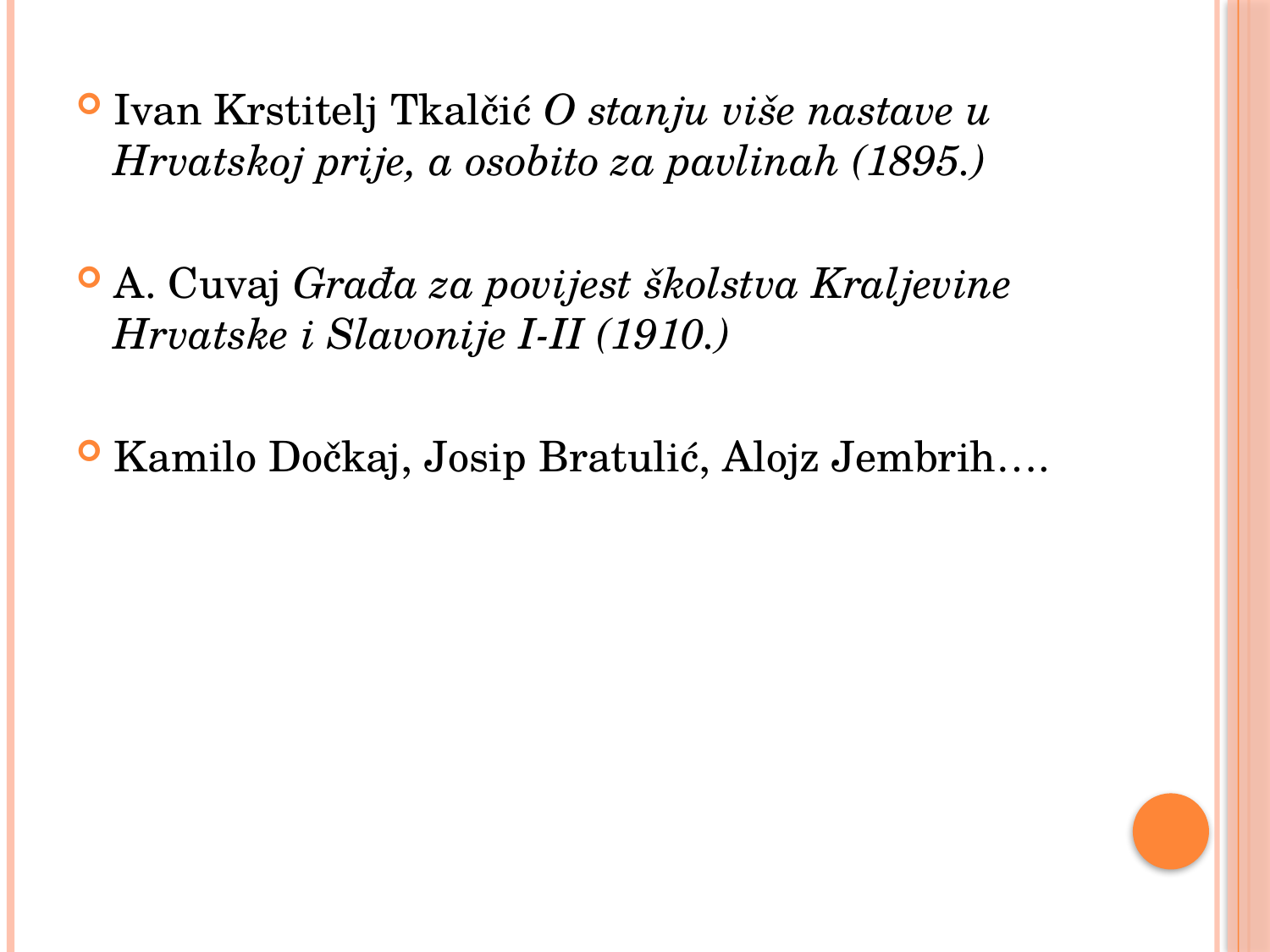

Ivan Krstitelj Tkalčić O stanju više nastave u Hrvatskoj prije, a osobito za pavlinah (1895.)

A. Cuvaj Građa za povijest školstva Kraljevine Hrvatske i Slavonije I-II (1910.)

Kamilo Dočkaj, Josip Bratulić, Alojz Jembrih….